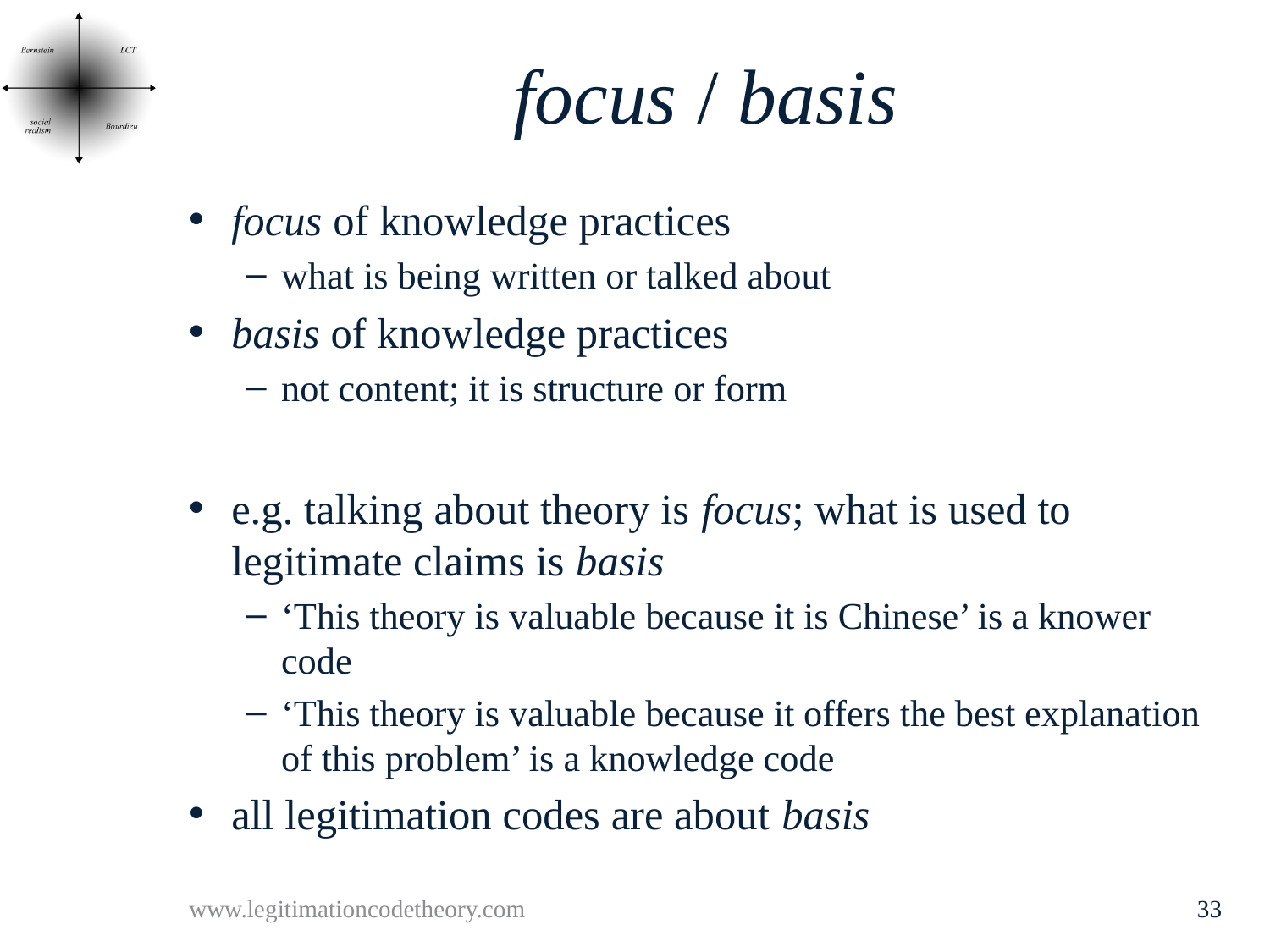

# focus / basis

focus of knowledge practices
what is being written or talked about
basis of knowledge practices
not content; it is structure or form

e.g. talking about theory is focus; what is used to legitimate claims is basis
‘This theory is valuable because it is Chinese’ is a knower code
‘This theory is valuable because it offers the best explanation of this problem’ is a knowledge code
all legitimation codes are about basis

www.legitimationcodetheory.com
33